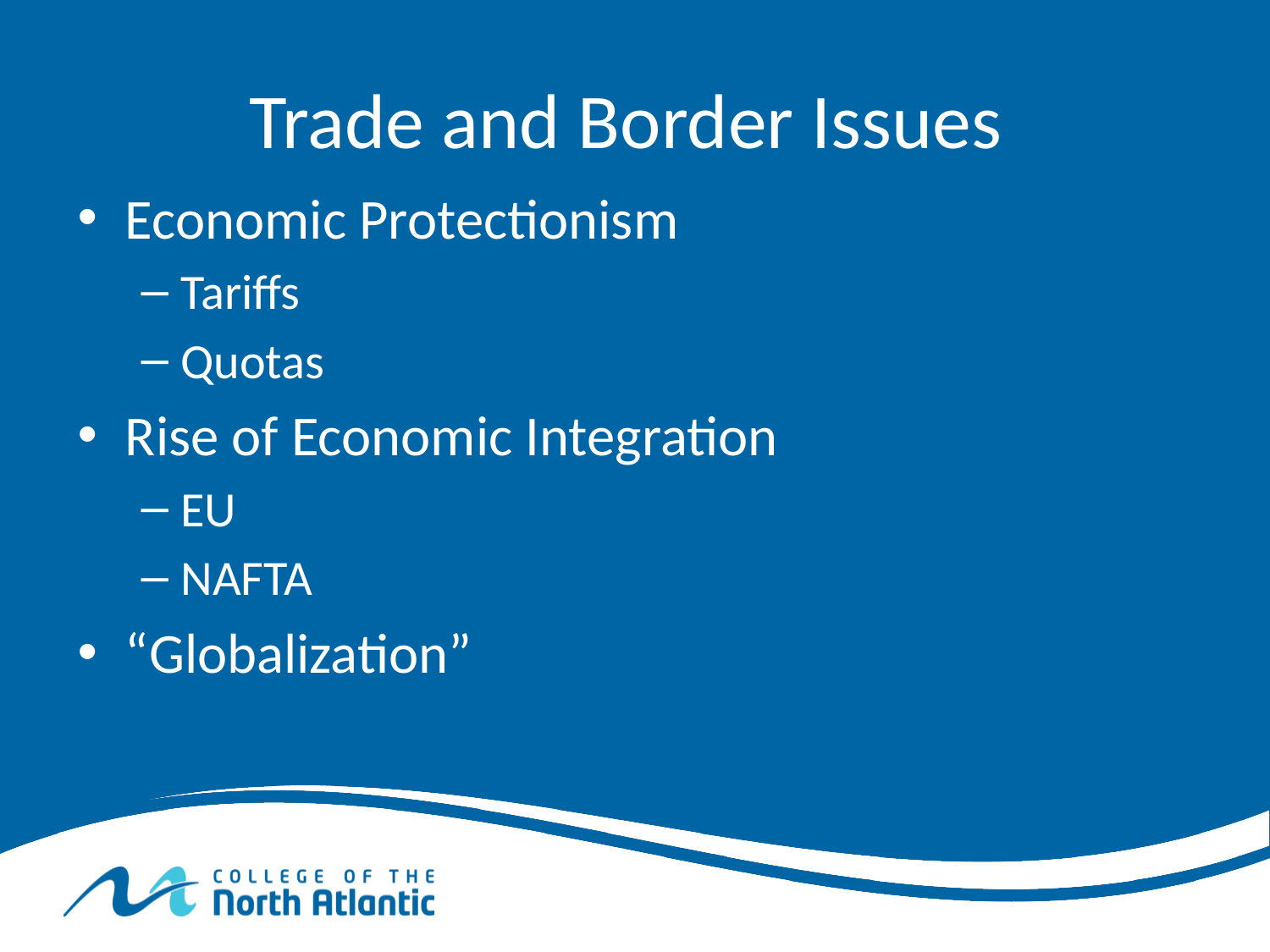

# Trade and Border Issues
Economic Protectionism
Tariffs
Quotas
Rise of Economic Integration
EU
NAFTA
“Globalization”